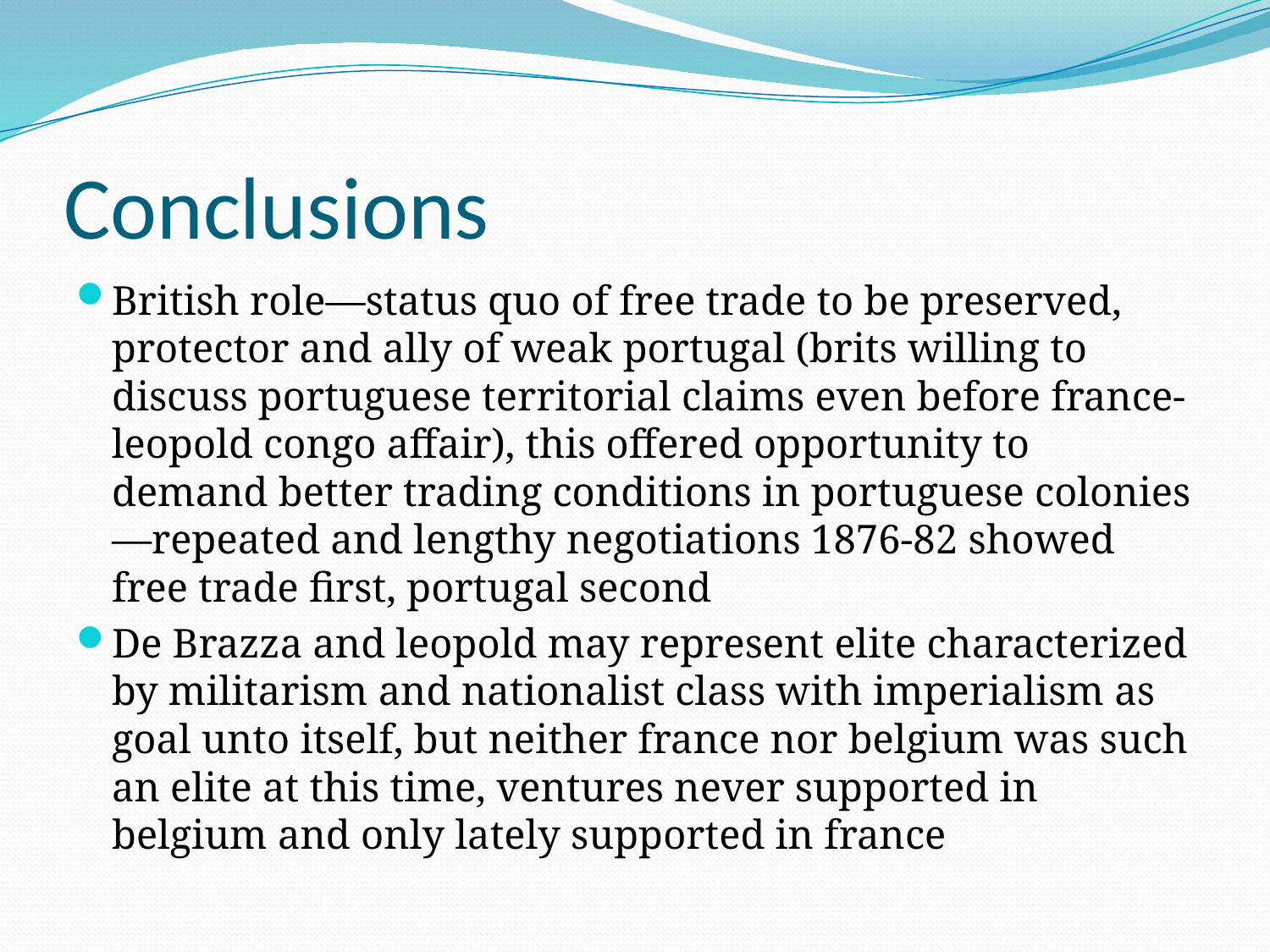

# Conclusions
British role—status quo of free trade to be preserved, protector and ally of weak portugal (brits willing to discuss portuguese territorial claims even before france-leopold congo affair), this offered opportunity to demand better trading conditions in portuguese colonies—repeated and lengthy negotiations 1876-82 showed free trade first, portugal second
De Brazza and leopold may represent elite characterized by militarism and nationalist class with imperialism as goal unto itself, but neither france nor belgium was such an elite at this time, ventures never supported in belgium and only lately supported in france